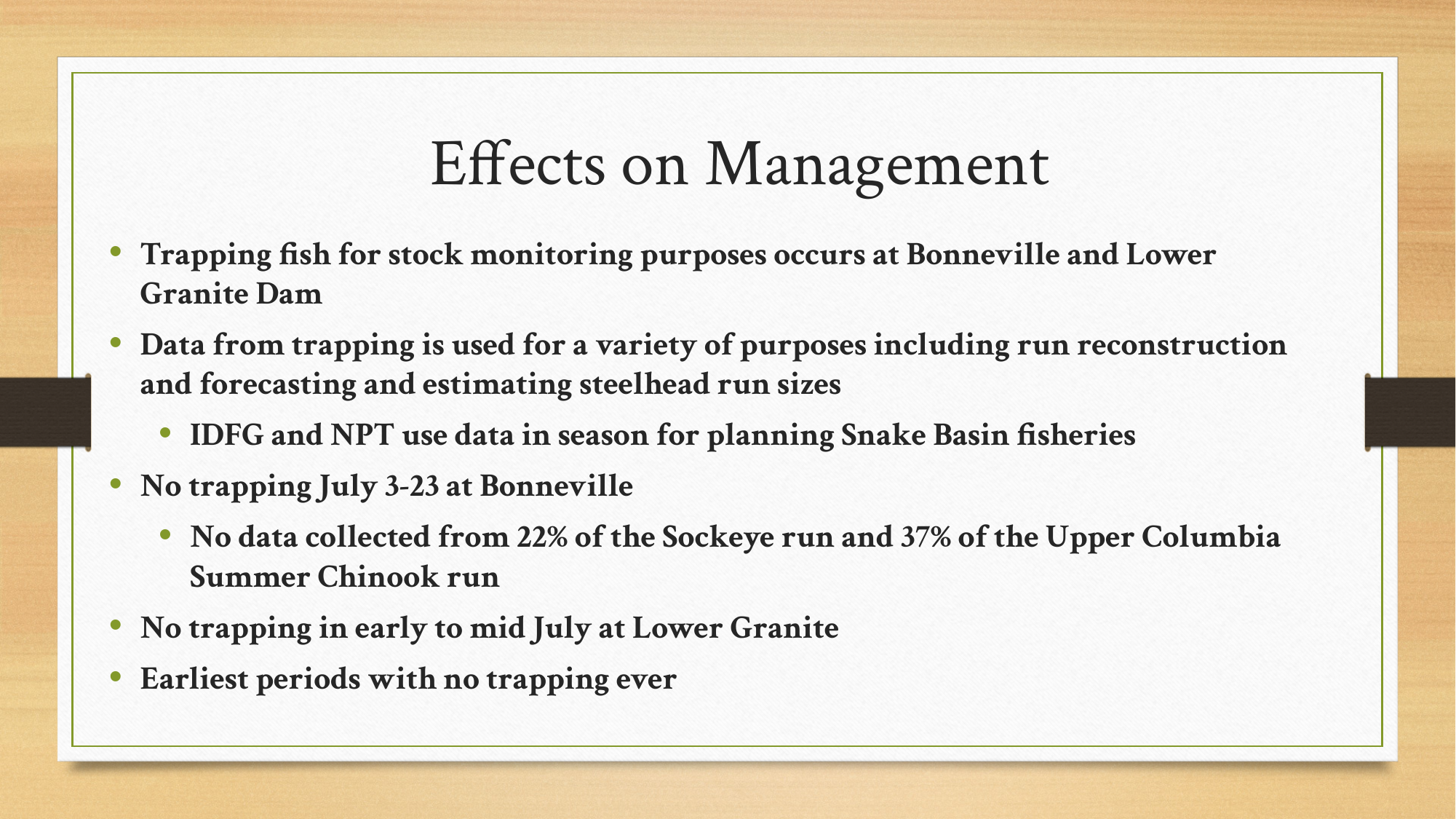

Effects on Management
Trapping fish for stock monitoring purposes occurs at Bonneville and Lower Granite Dam
Data from trapping is used for a variety of purposes including run reconstruction and forecasting and estimating steelhead run sizes
IDFG and NPT use data in season for planning Snake Basin fisheries
No trapping July 3-23 at Bonneville
No data collected from 22% of the Sockeye run and 37% of the Upper Columbia Summer Chinook run
No trapping in early to mid July at Lower Granite
Earliest periods with no trapping ever